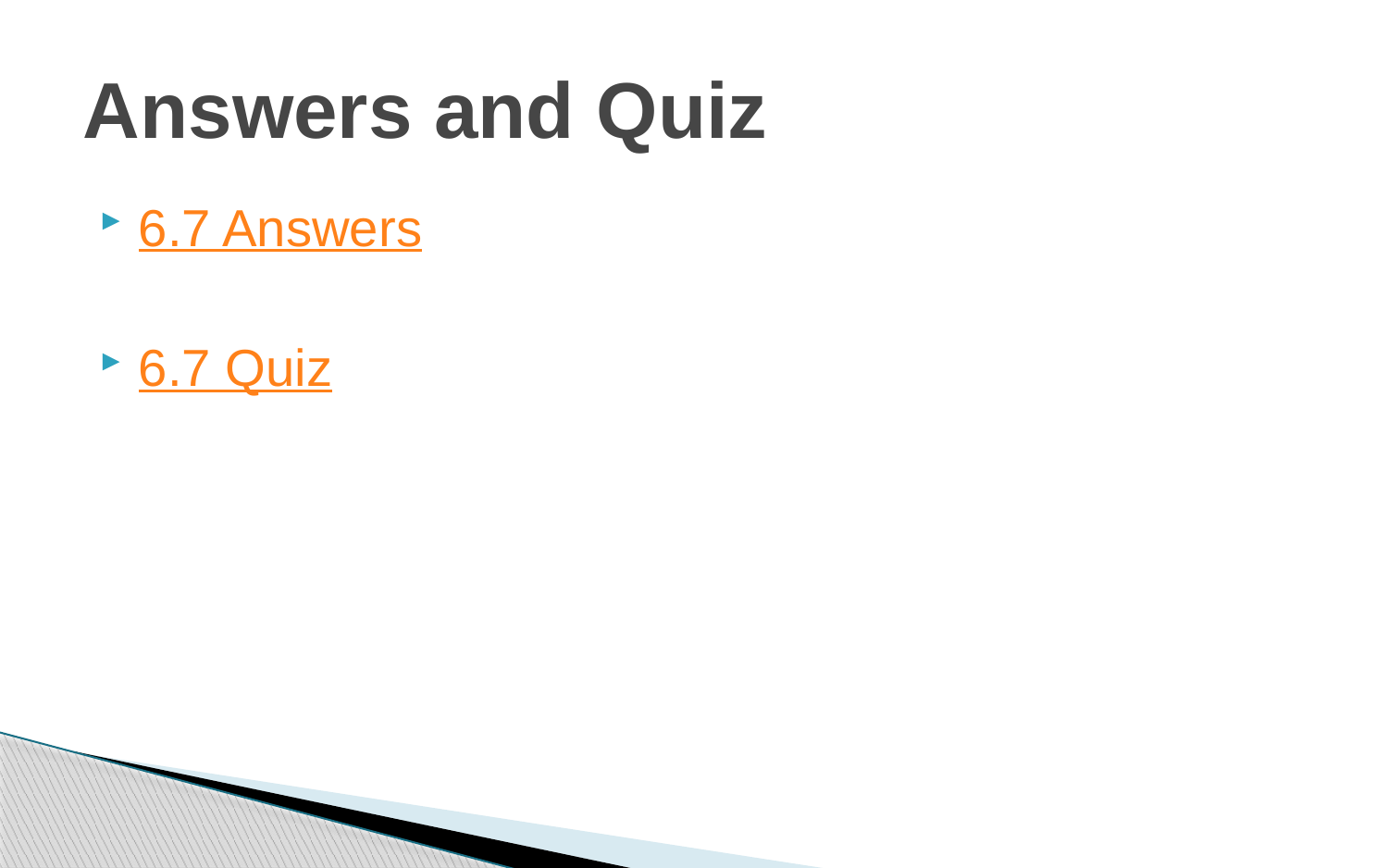

# Answers and Quiz
6.7 Answers

6.7 Quiz